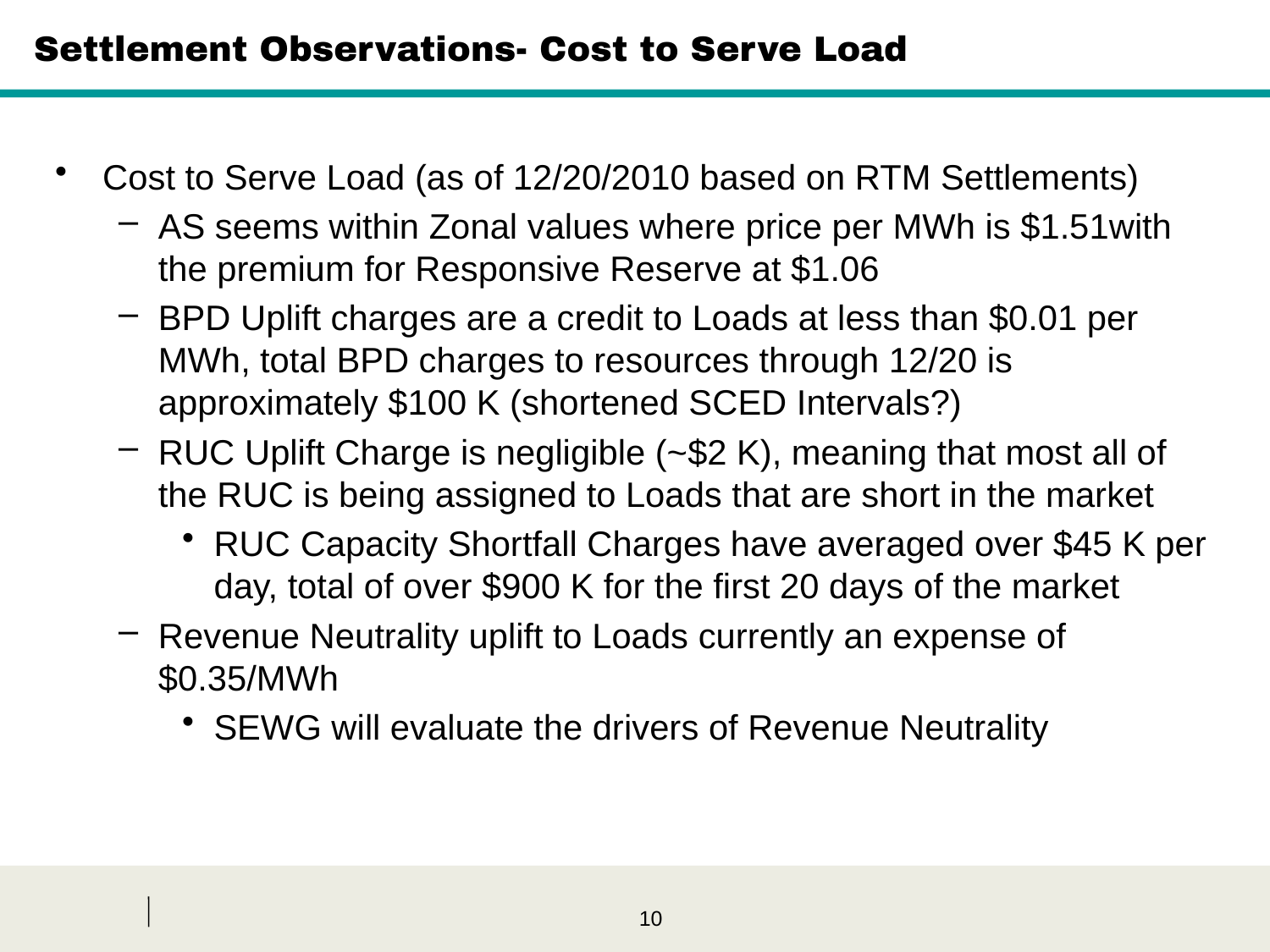

# Settlement Observations- Cost to Serve Load
Cost to Serve Load (as of 12/20/2010 based on RTM Settlements)
AS seems within Zonal values where price per MWh is $1.51with the premium for Responsive Reserve at $1.06
BPD Uplift charges are a credit to Loads at less than $0.01 per MWh, total BPD charges to resources through 12/20 is approximately $100 K (shortened SCED Intervals?)
RUC Uplift Charge is negligible (~$2 K), meaning that most all of the RUC is being assigned to Loads that are short in the market
RUC Capacity Shortfall Charges have averaged over $45 K per day, total of over $900 K for the first 20 days of the market
Revenue Neutrality uplift to Loads currently an expense of $0.35/MWh
SEWG will evaluate the drivers of Revenue Neutrality